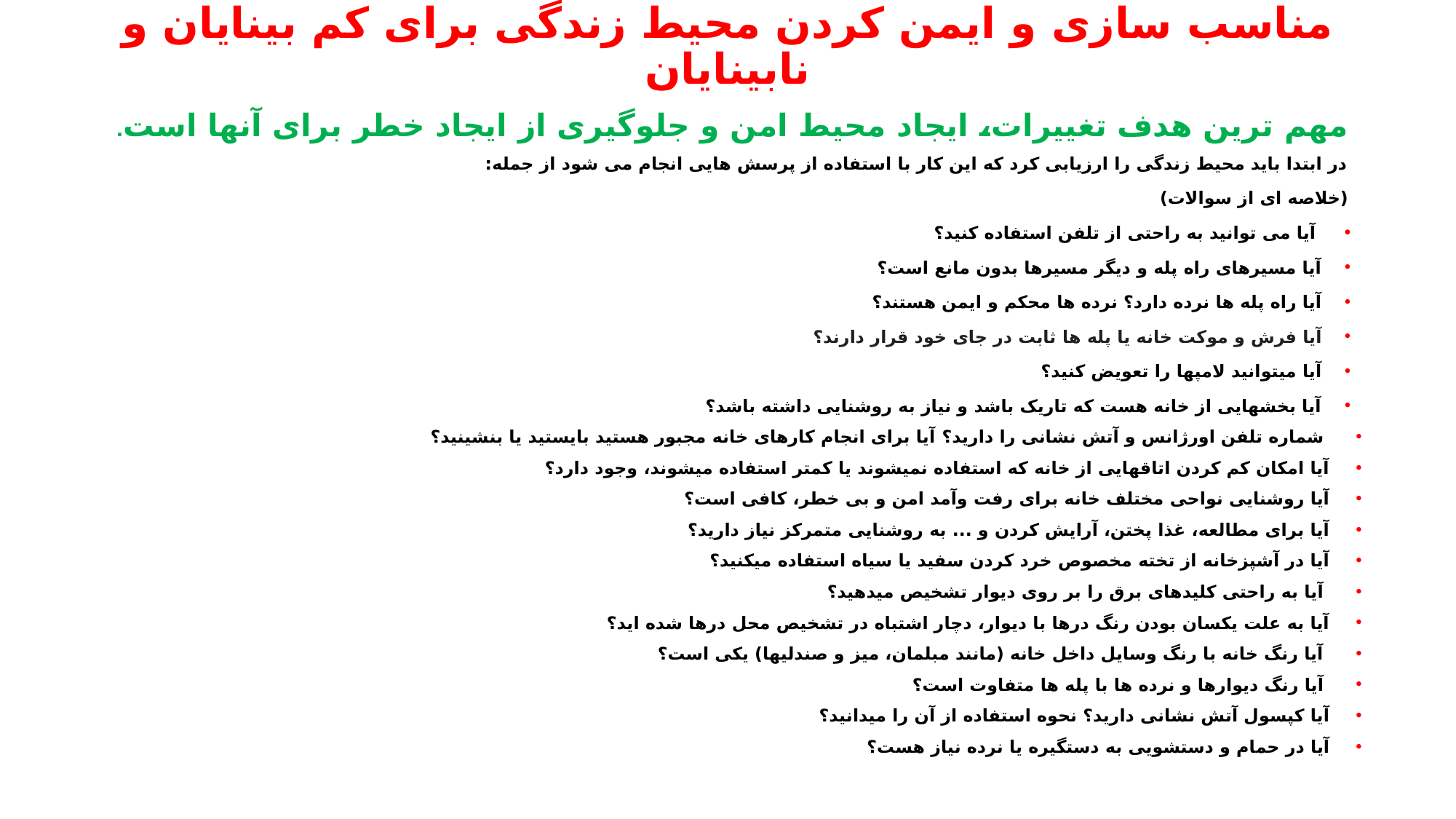

# مناسب سازی و ایمن کردن محیط زندگی برای کم بینایان و نابینایان
مهم ترین هدف تغییرات، ایجاد محیط امن و جلوگیری از ایجاد خطر برای آنها است. در ابتدا باید محیط زندگی را ارزیابی کرد که این کار با استفاده از پرسش هایی انجام می شود از جمله:
(خلاصه ای از سوالات)
 آیا می توانید به راحتی از تلفن استفاده کنید؟
آیا مسیرهای راه پله و دیگر مسیرها بدون مانع است؟
آیا راه پله ها نرده دارد؟ نرده ها محکم و ایمن هستند؟
آیا فرش و موکت خانه یا پله ها ثابت در جای خود قرار دارند؟
آیا میتوانید لامپها را تعویض کنید؟
آیا بخشهایی از خانه هست که تاریک باشد و نیاز به روشنایی داشته باشد؟
شماره تلفن اورژانس و آتش نشانی را دارید؟ آیا برای انجام کارهای خانه مجبور هستید بایستید یا بنشینید؟
آیا امکان کم کردن اتاقهایی از خانه که استفاده نمیشوند یا کمتر استفاده میشوند، وجود دارد؟
آیا روشنایی نواحی مختلف خانه برای رفت وآمد امن و بی خطر، کافی است؟
آیا برای مطالعه، غذا پختن، آرایش کردن و ... به روشنایی متمرکز نیاز دارید؟
آیا در آشپزخانه از تخته مخصوص خرد کردن سفید یا سیاه استفاده میکنید؟
 آیا به راحتی کلیدهای برق را بر روی دیوار تشخیص میدهید؟
آیا به علت یکسان بودن رنگ درها با دیوار، دچار اشتباه در تشخیص محل درها شده اید؟
 آیا رنگ خانه با رنگ وسایل داخل خانه (مانند مبلمان، میز و صندلیها) یکی است؟
 آیا رنگ دیوارها و نرده ها با پله ها متفاوت است؟
آیا کپسول آتش نشانی دارید؟ نحوه استفاده از آن را میدانید؟
آیا در حمام و دستشویی به دستگیره یا نرده نیاز هست؟